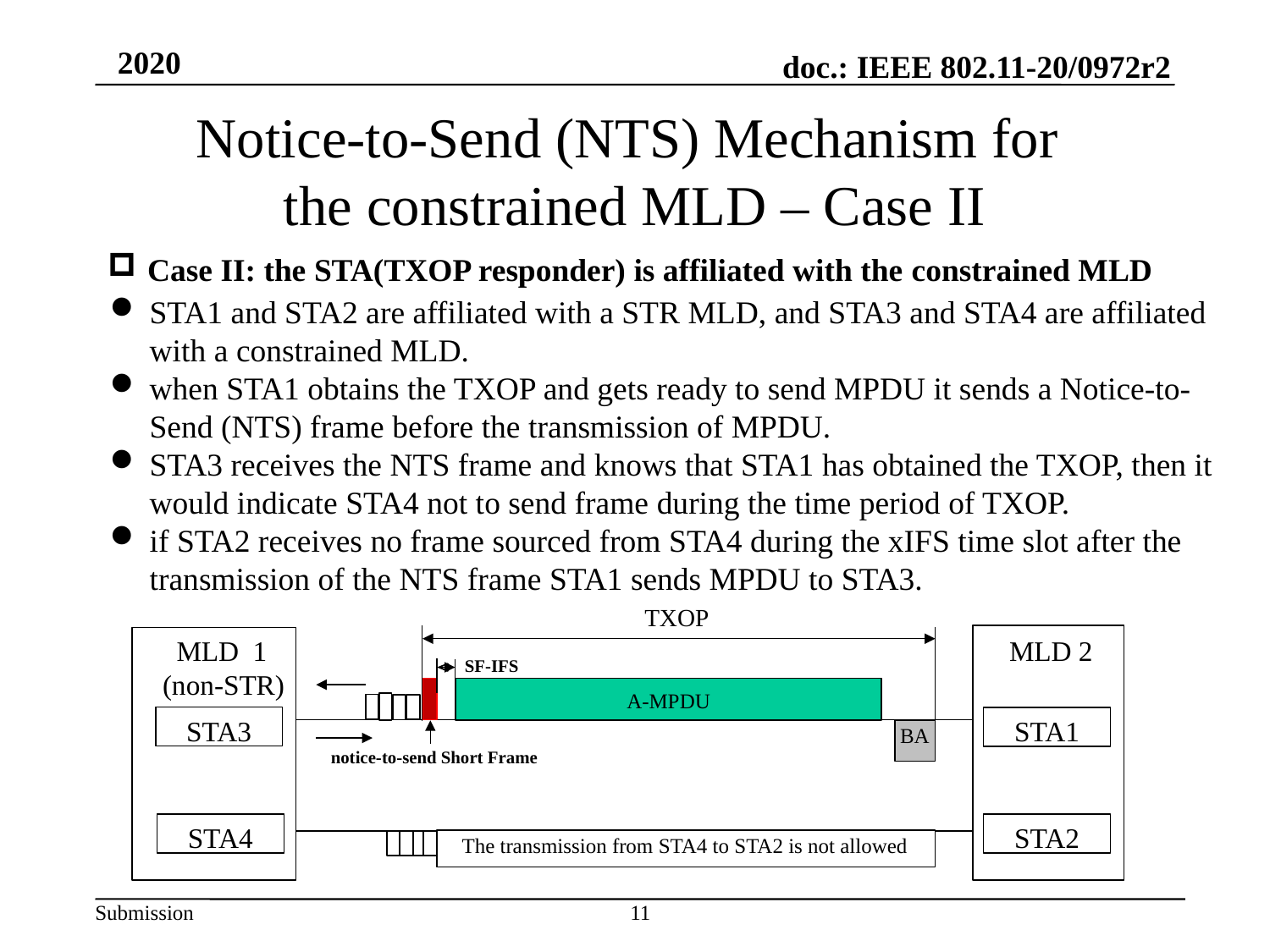

Notice-to-Send (NTS) Mechanism for
the constrained MLD – Case II
Case II: the STA(TXOP responder) is affiliated with the constrained MLD
STA1 and STA2 are affiliated with a STR MLD, and STA3 and STA4 are affiliated with a constrained MLD.
when STA1 obtains the TXOP and gets ready to send MPDU it sends a Notice-to-Send (NTS) frame before the transmission of MPDU.
STA3 receives the NTS frame and knows that STA1 has obtained the TXOP, then it would indicate STA4 not to send frame during the time period of TXOP.
if STA2 receives no frame sourced from STA4 during the xIFS time slot after the transmission of the NTS frame STA1 sends MPDU to STA3.

TXOP

  MLD  1
(non-STR)

MLD 2

SF-IFS

A-MPDU

STA3
STA1
BA

notice-to-send Short Frame
STA4
STA2
The transmission from STA4 to STA2 is not allowed

11